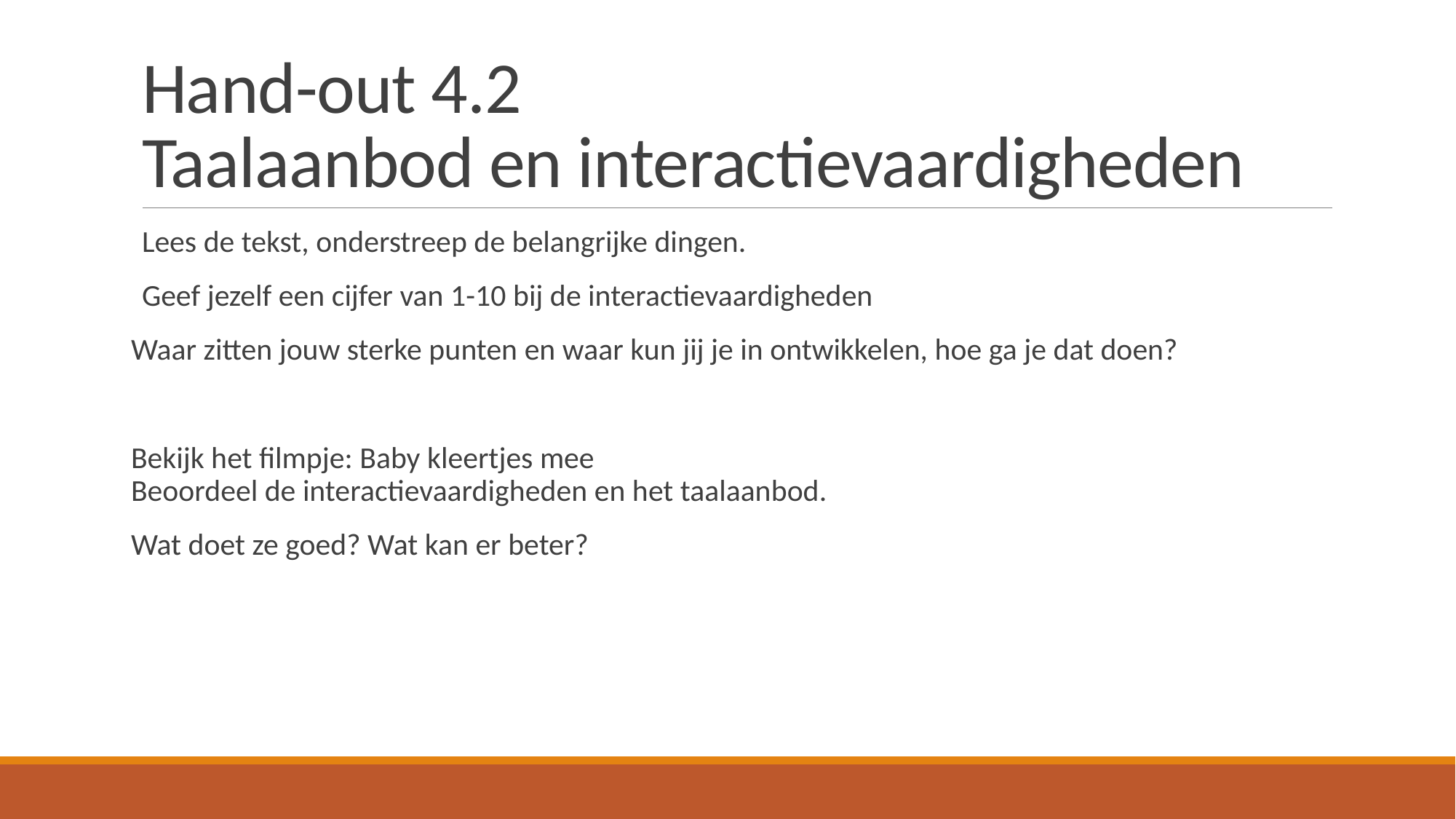

# Hand-out 4.2 Taalaanbod en interactievaardigheden
Lees de tekst, onderstreep de belangrijke dingen.
Geef jezelf een cijfer van 1-10 bij de interactievaardigheden
Waar zitten jouw sterke punten en waar kun jij je in ontwikkelen, hoe ga je dat doen?

Bekijk het filmpje: Baby kleertjes mee
Beoordeel de interactievaardigheden en het taalaanbod.
Wat doet ze goed? Wat kan er beter?